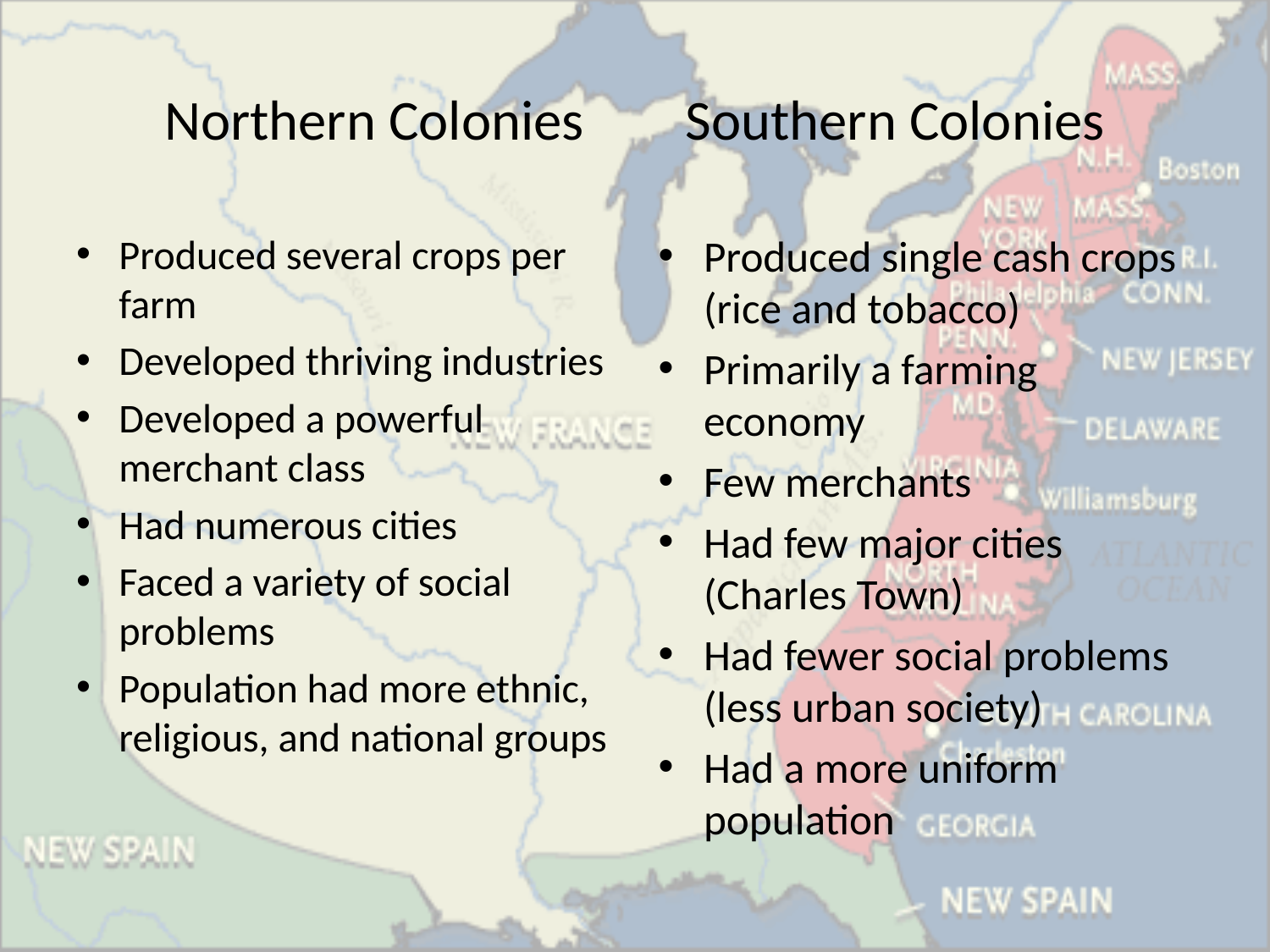

# Northern Colonies        Southern Colonies
Produced several crops per farm
Developed thriving industries
Developed a powerful merchant class
Had numerous cities
Faced a variety of social problems
Population had more ethnic, religious, and national groups

Produced single cash crops (rice and tobacco)
Primarily a farming economy
Few merchants
Had few major cities (Charles Town)
Had fewer social problems (less urban society)
Had a more uniform population